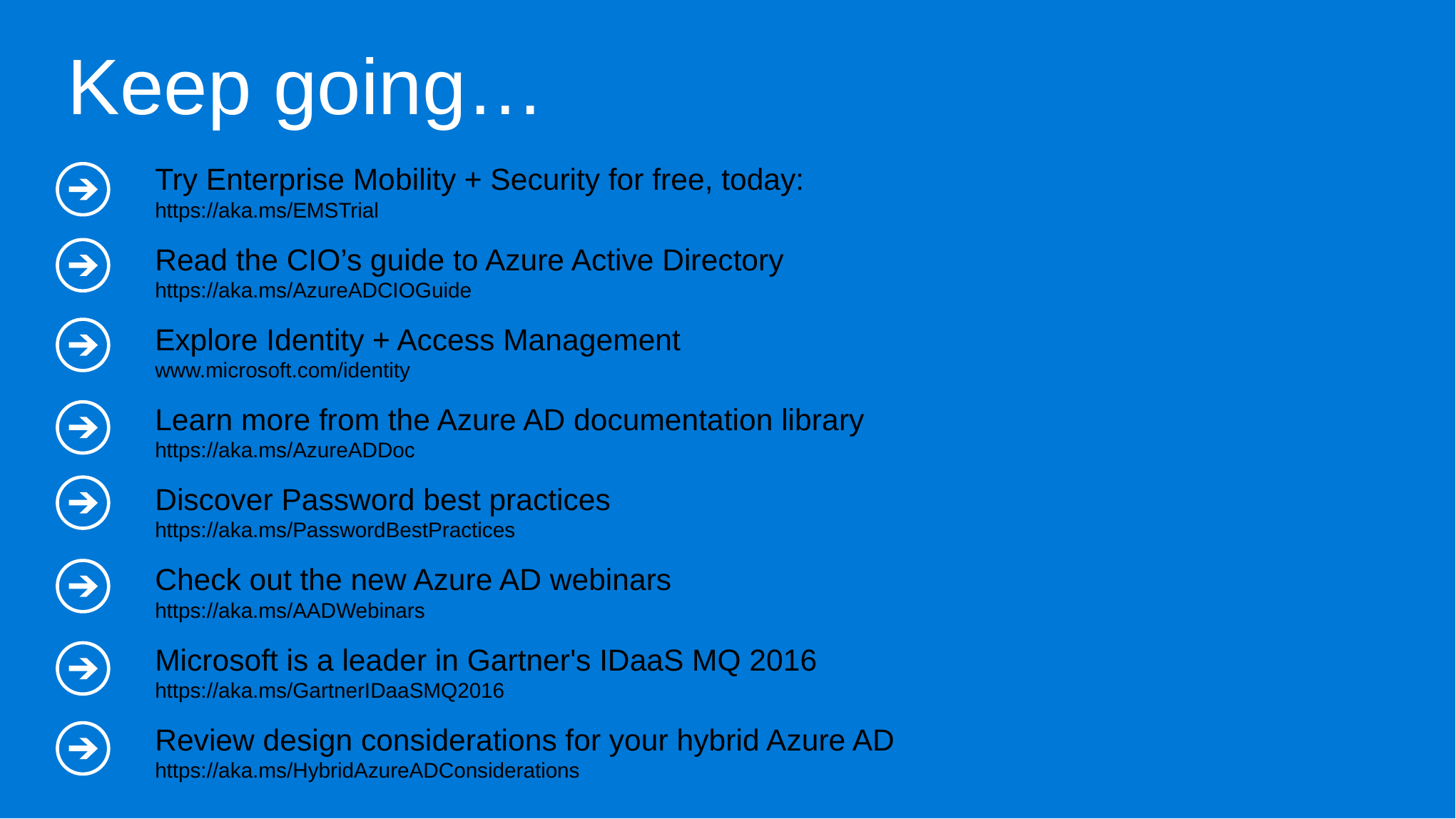

Keep going…
Try Enterprise Mobility + Security for free, today:
https://aka.ms/EMSTrial
Read the CIO’s guide to Azure Active Directory
https://aka.ms/AzureADCIOGuide
Explore Identity + Access Management
www.microsoft.com/identity
Learn more from the Azure AD documentation library
https://aka.ms/AzureADDoc
Discover Password best practices
https://aka.ms/PasswordBestPractices
Check out the new Azure AD webinars
https://aka.ms/AADWebinars
Microsoft is a leader in Gartner's IDaaS MQ 2016
https://aka.ms/GartnerIDaaSMQ2016
Review design considerations for your hybrid Azure AD
https://aka.ms/HybridAzureADConsiderations